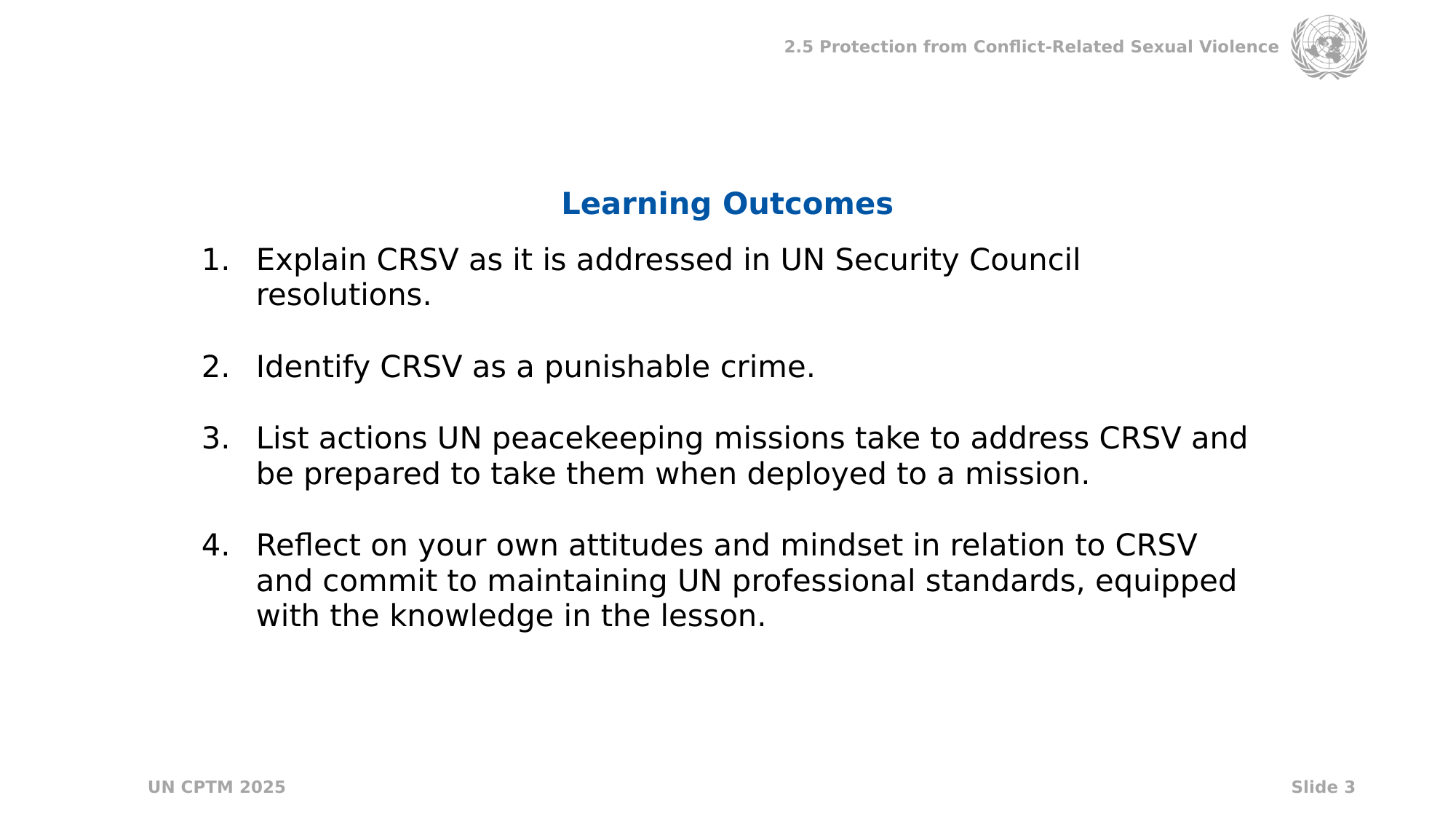

| Learning Outcomes |
| --- |
| Explain CRSV as it is addressed in UN Security Council resolutions. Identify CRSV as a punishable crime. List actions UN peacekeeping missions take to address CRSV and be prepared to take them when deployed to a mission. Reflect on your own attitudes and mindset in relation to CRSV and commit to maintaining UN professional standards, equipped with the knowledge in the lesson. |